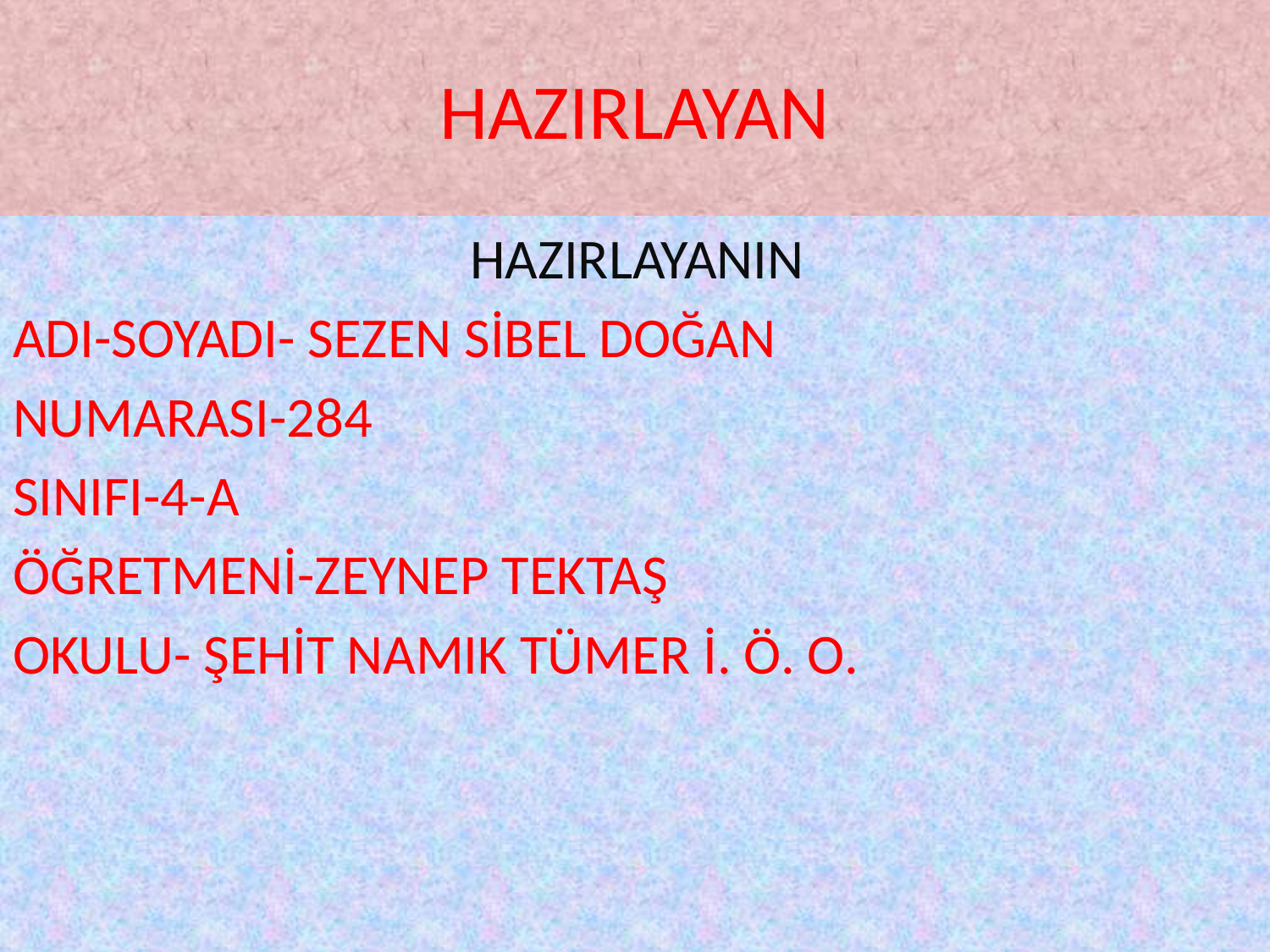

# HAZIRLAYAN
                                    HAZIRLAYANIN
ADI-SOYADI- SEZEN SİBEL DOĞAN
NUMARASI-284
SINIFI-4-A
ÖĞRETMENİ-ZEYNEP TEKTAŞ
OKULU- ŞEHİT NAMIK TÜMER İ. Ö. O.